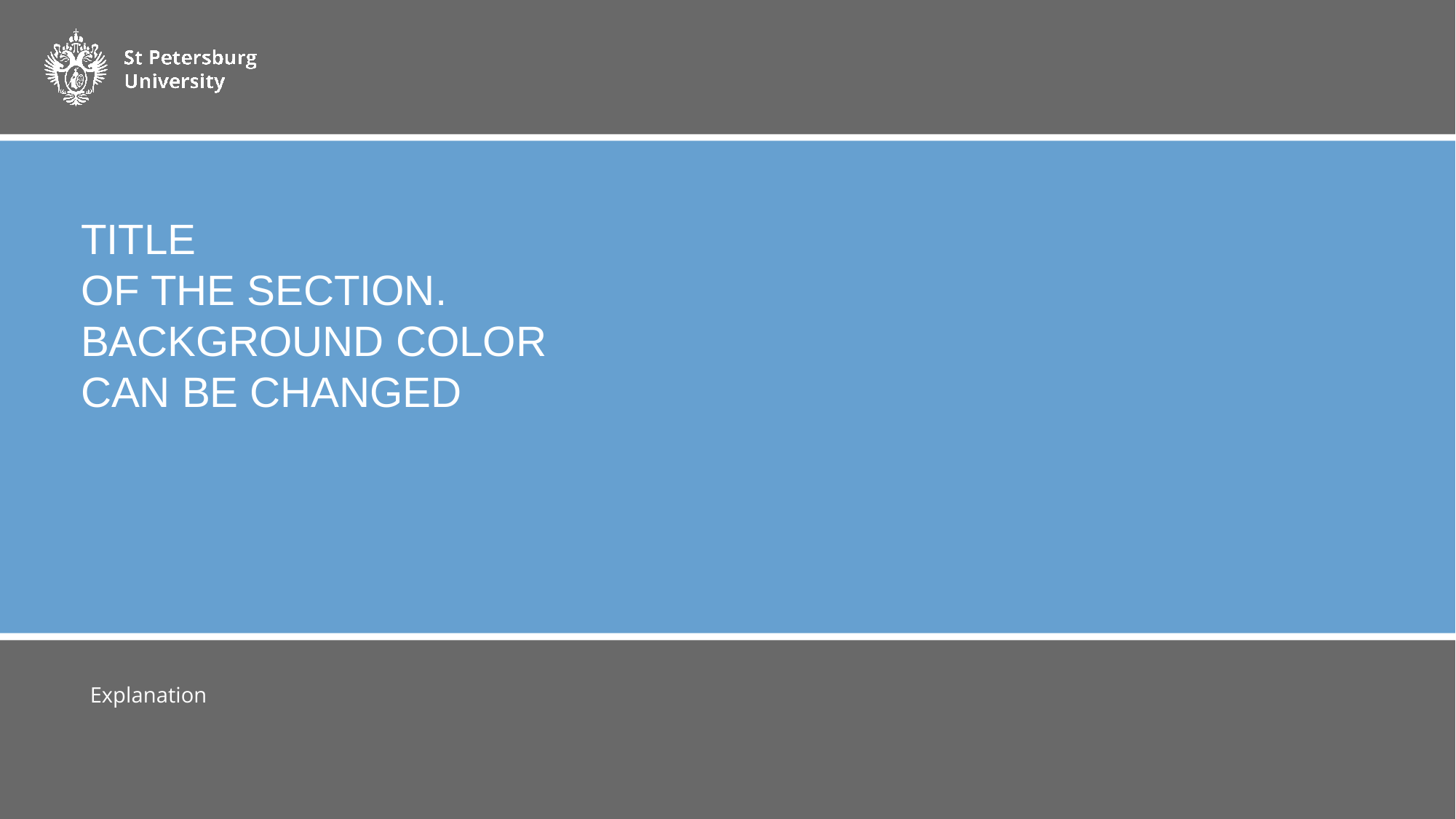

Title
of the section.
background color
can be changed
Explanation